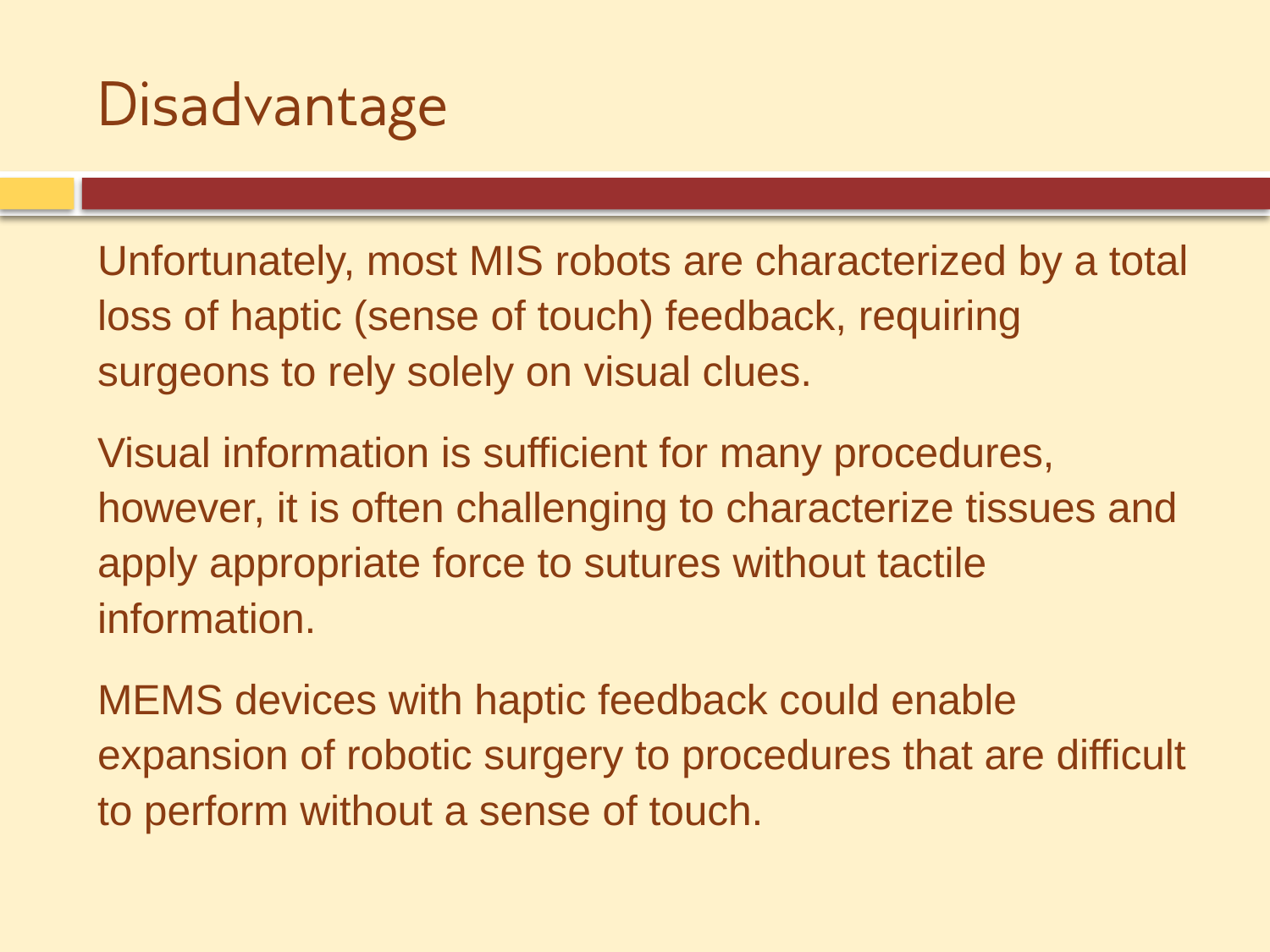

# Disadvantage
Unfortunately, most MIS robots are characterized by a total loss of haptic (sense of touch) feedback, requiring surgeons to rely solely on visual clues.
Visual information is sufficient for many procedures, however, it is often challenging to characterize tissues and apply appropriate force to sutures without tactile information.
MEMS devices with haptic feedback could enable expansion of robotic surgery to procedures that are difficult to perform without a sense of touch.